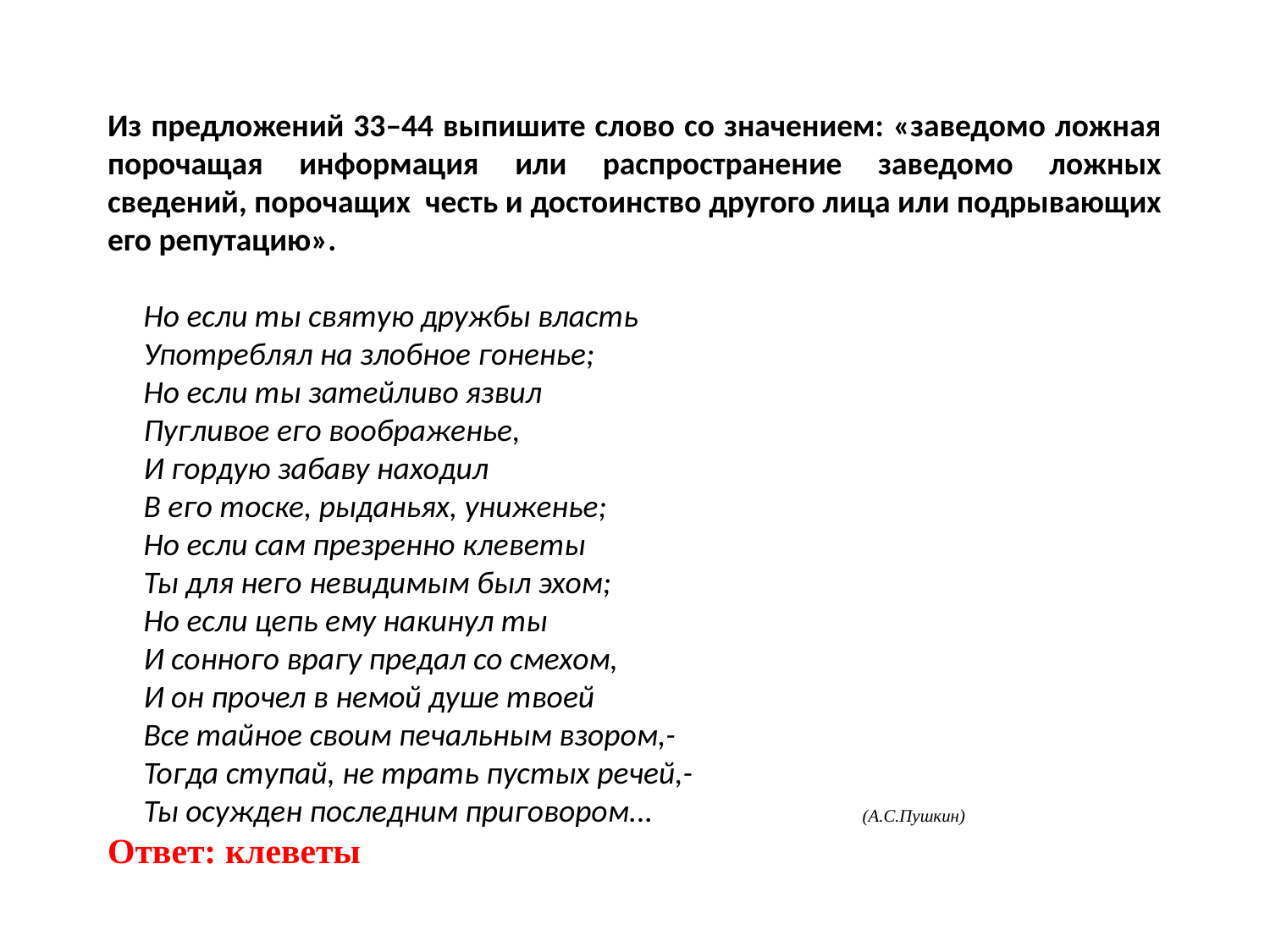

Из предложений 33–44 выпишите слово со значением: «заведомо ложная порочащая информация или распространение заведомо ложных сведений, порочащих  честь и достоинство другого лица или подрывающих его репутацию».

     Но если ты святую дружбы власть
     Употреблял на злобное гоненье;
     Но если ты затейливо язвил
     Пугливое его воображенье,
     И гордую забаву находил
     В его тоске, рыданьях, униженье;
     Но если сам презренно клеветы
     Ты для него невидимым был эхом;
     Но если цепь ему накинул ты
     И сонного врагу предал со смехом,
     И он прочел в немой душе твоей
     Все тайное своим печальным взором,-
     Тогда ступай, не трать пустых речей,-
     Ты осужден последним приговором...                             (А.С.Пушкин)
Ответ: клеветы